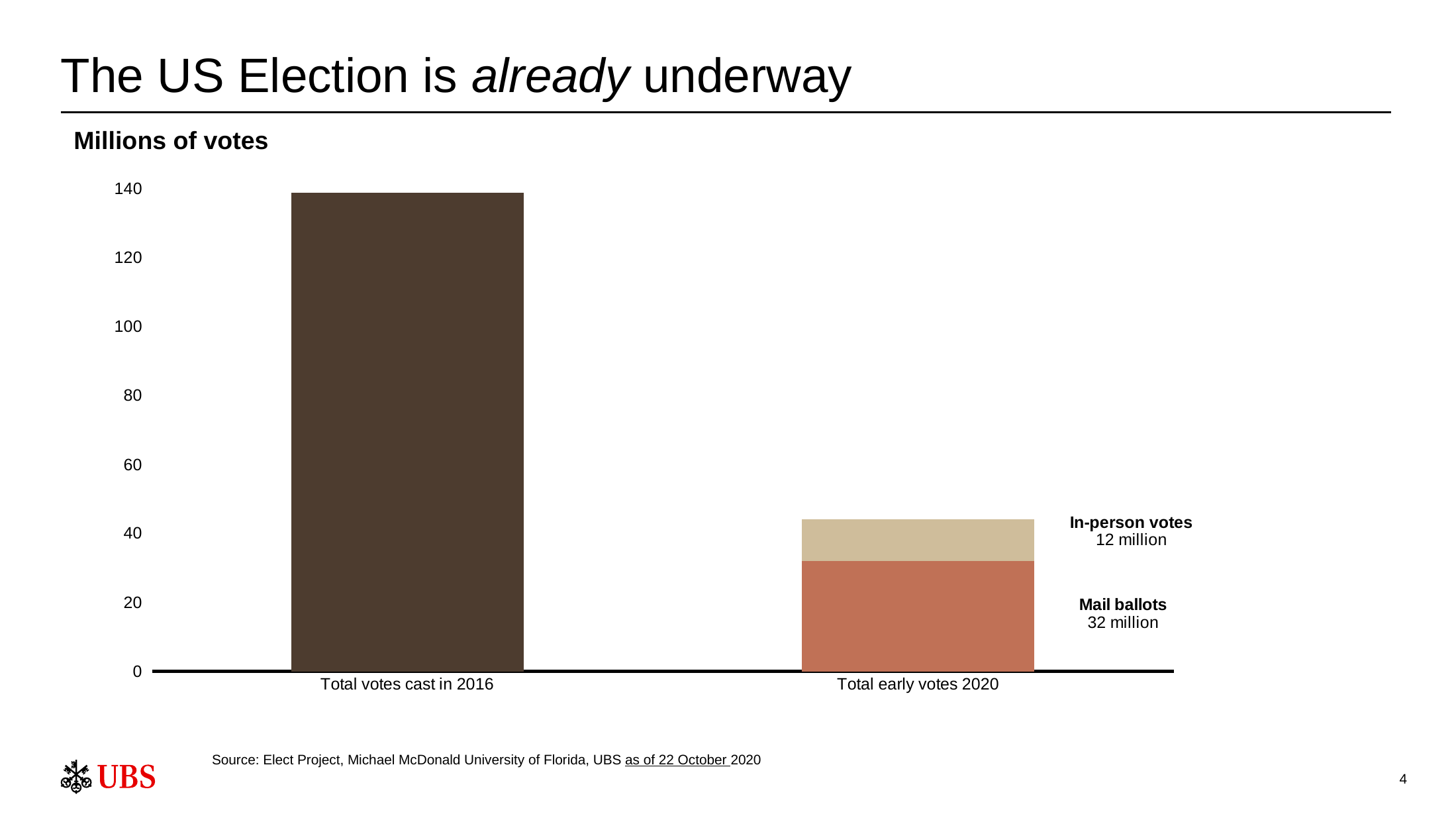

# The US Election is already underway
Millions of votes

### Chart

| Category |  |  |
|---|---|---|
| Total votes cast in 2016 | 138.85 | None |
| Total early votes 2020 | 32.08 | 11.93 |
Source: Elect Project, Michael McDonald University of Florida, UBS as of 22 October 2020